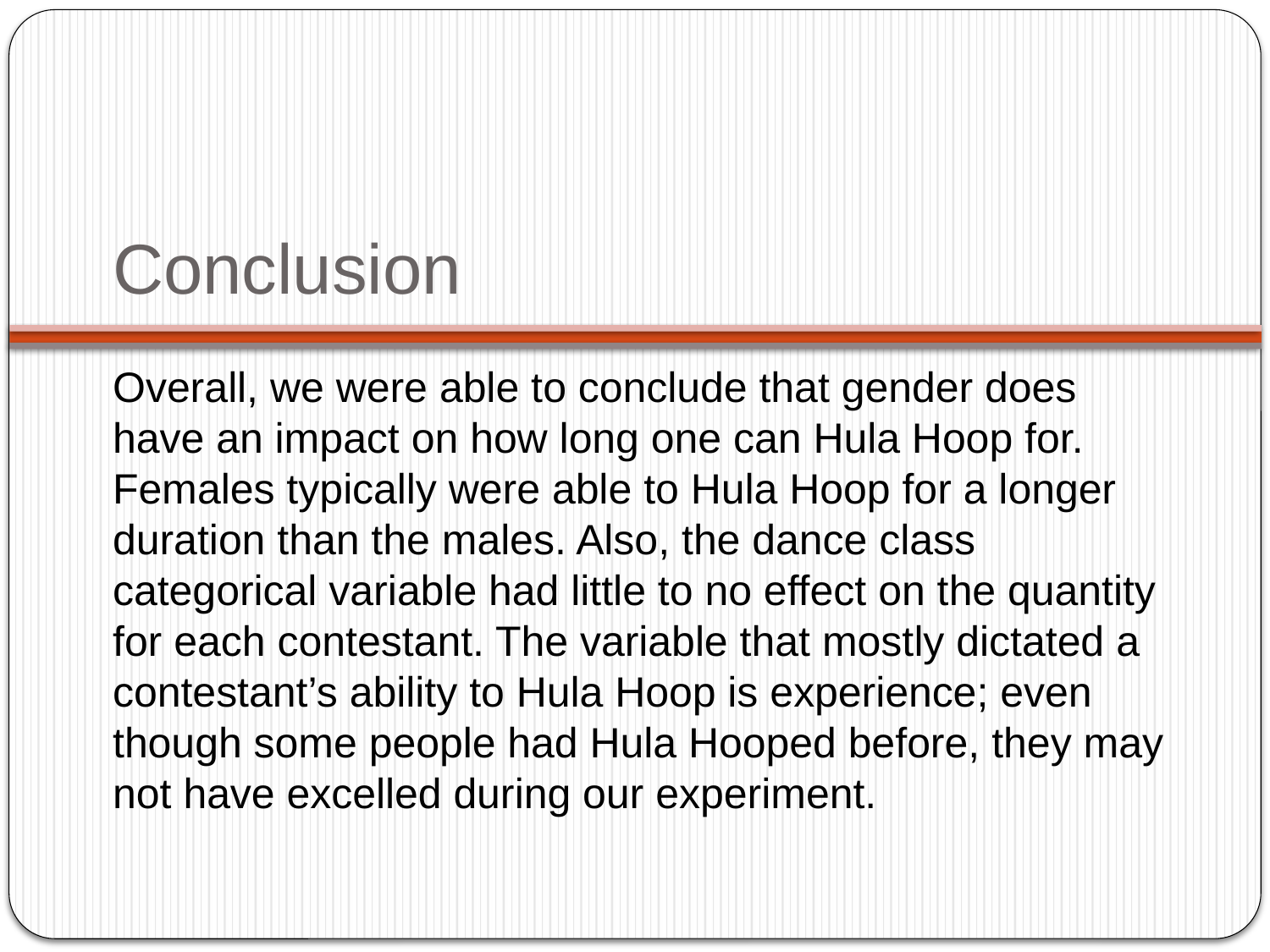

# Conclusion
Overall, we were able to conclude that gender does have an impact on how long one can Hula Hoop for. Females typically were able to Hula Hoop for a longer duration than the males. Also, the dance class categorical variable had little to no effect on the quantity for each contestant. The variable that mostly dictated a contestant’s ability to Hula Hoop is experience; even though some people had Hula Hooped before, they may not have excelled during our experiment.